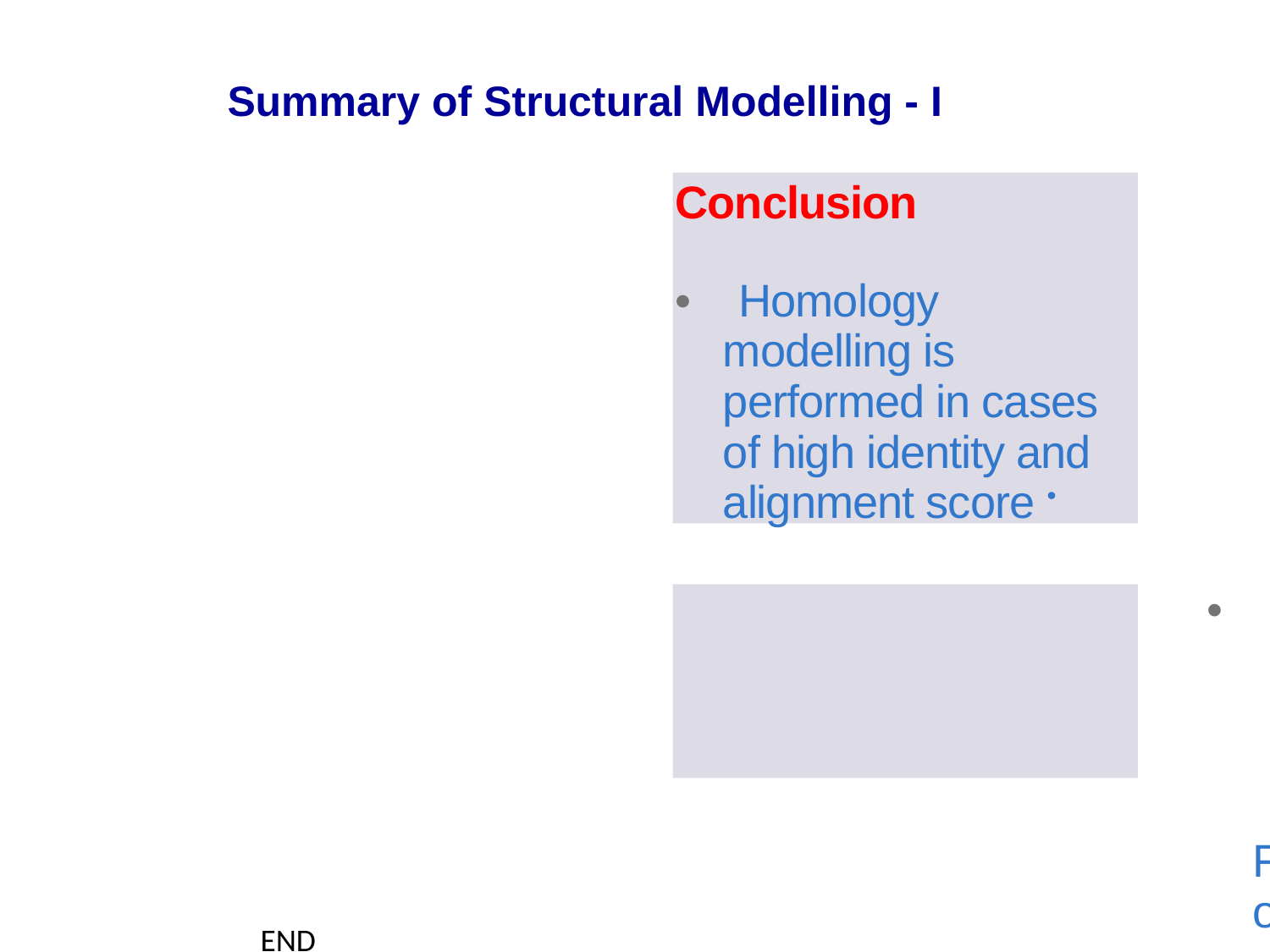

Summary of Structural Modelling - I
Conclusion
•    Homology modelling is performed in cases of high identity and alignment score •
•    For the “Twilight zone”, other strategies are employed
END